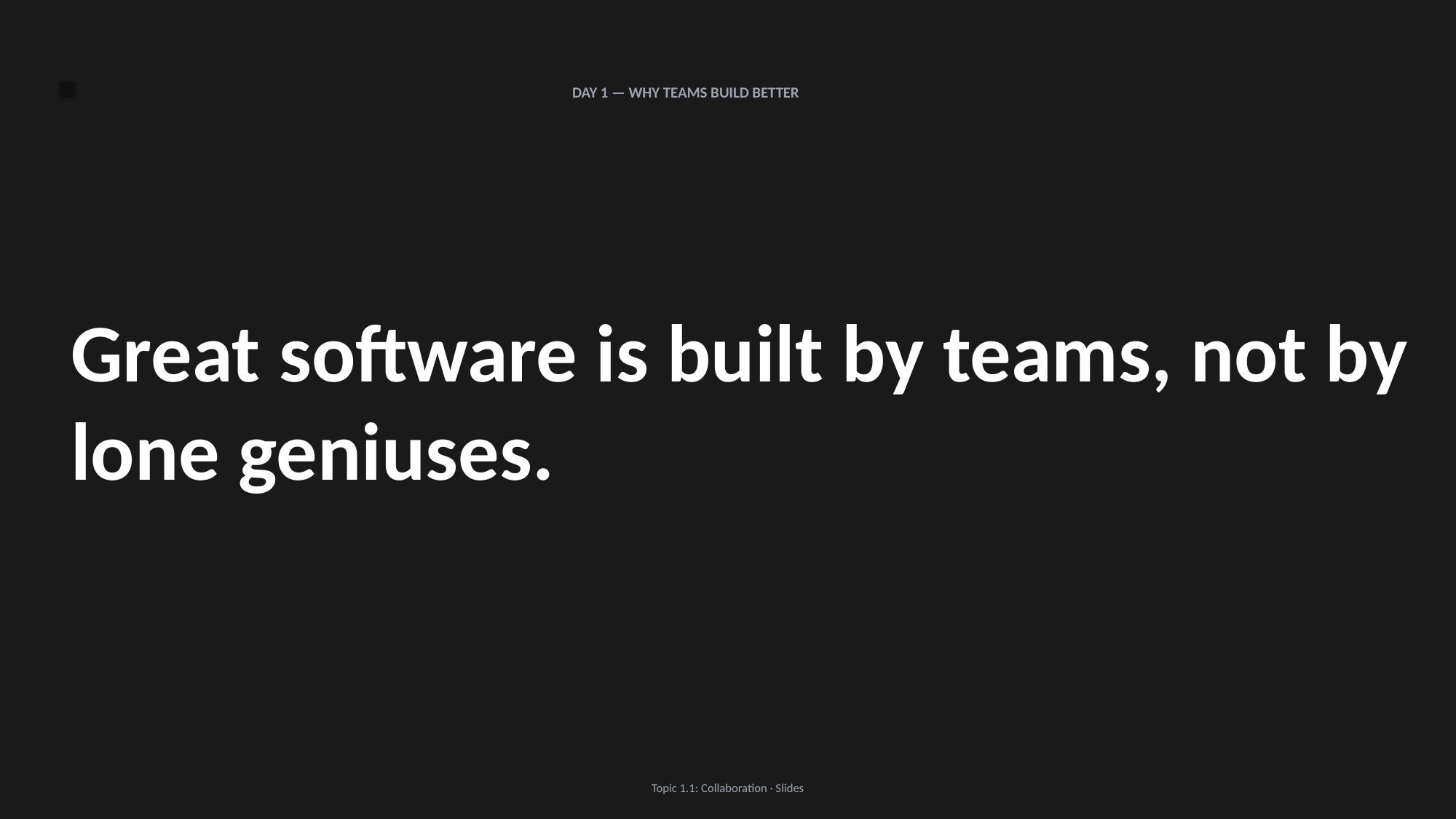

DAY 1 — WHY TEAMS BUILD BETTER

Great software is built by teams, not by lone geniuses.
Topic 1.1: Collaboration · Slides